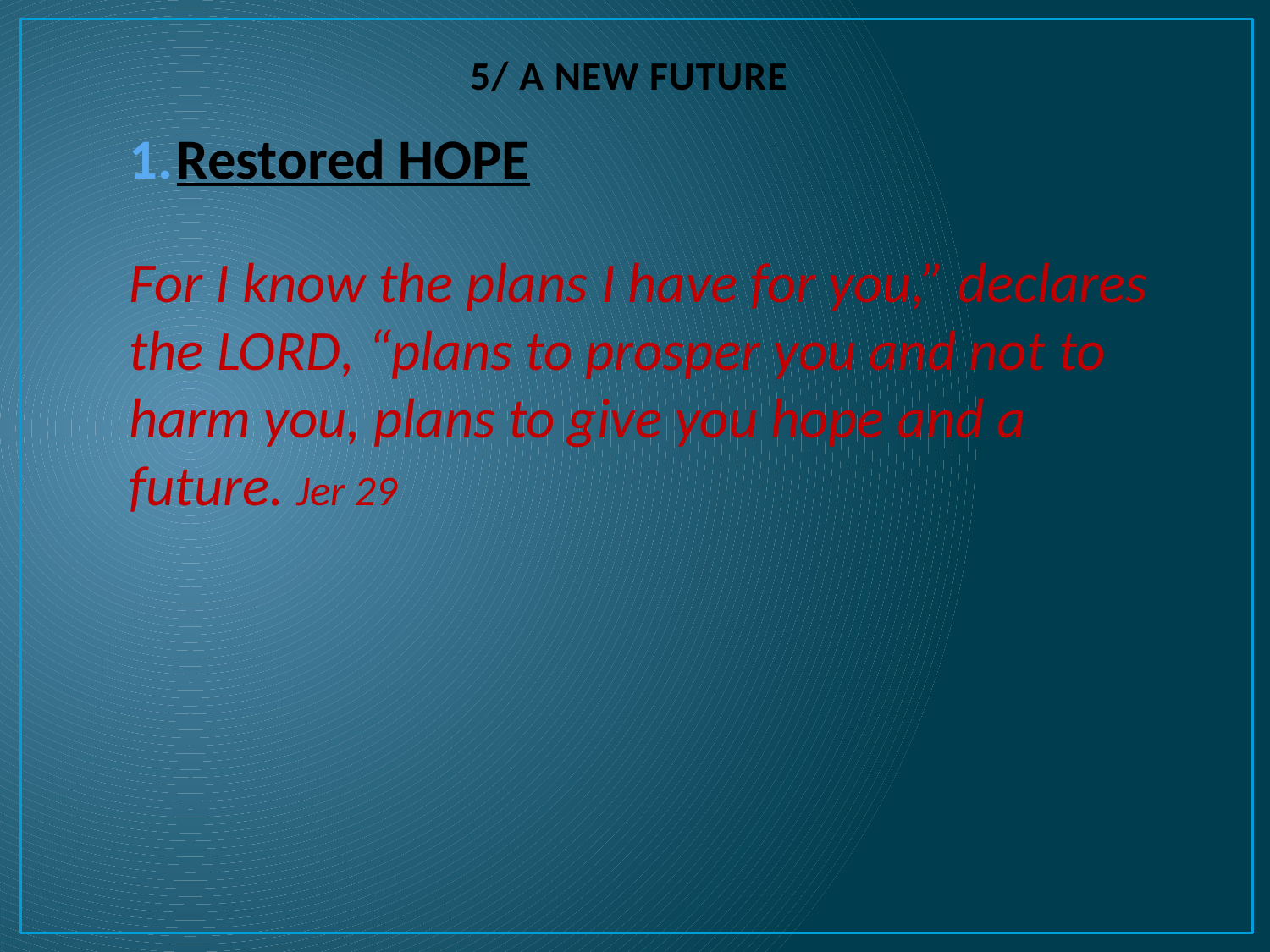

# 5/ A NEW FUTURE
Restored HOPE

For I know the plans I have for you,” declares the Lord, “plans to prosper you and not to harm you, plans to give you hope and a future. Jer 29